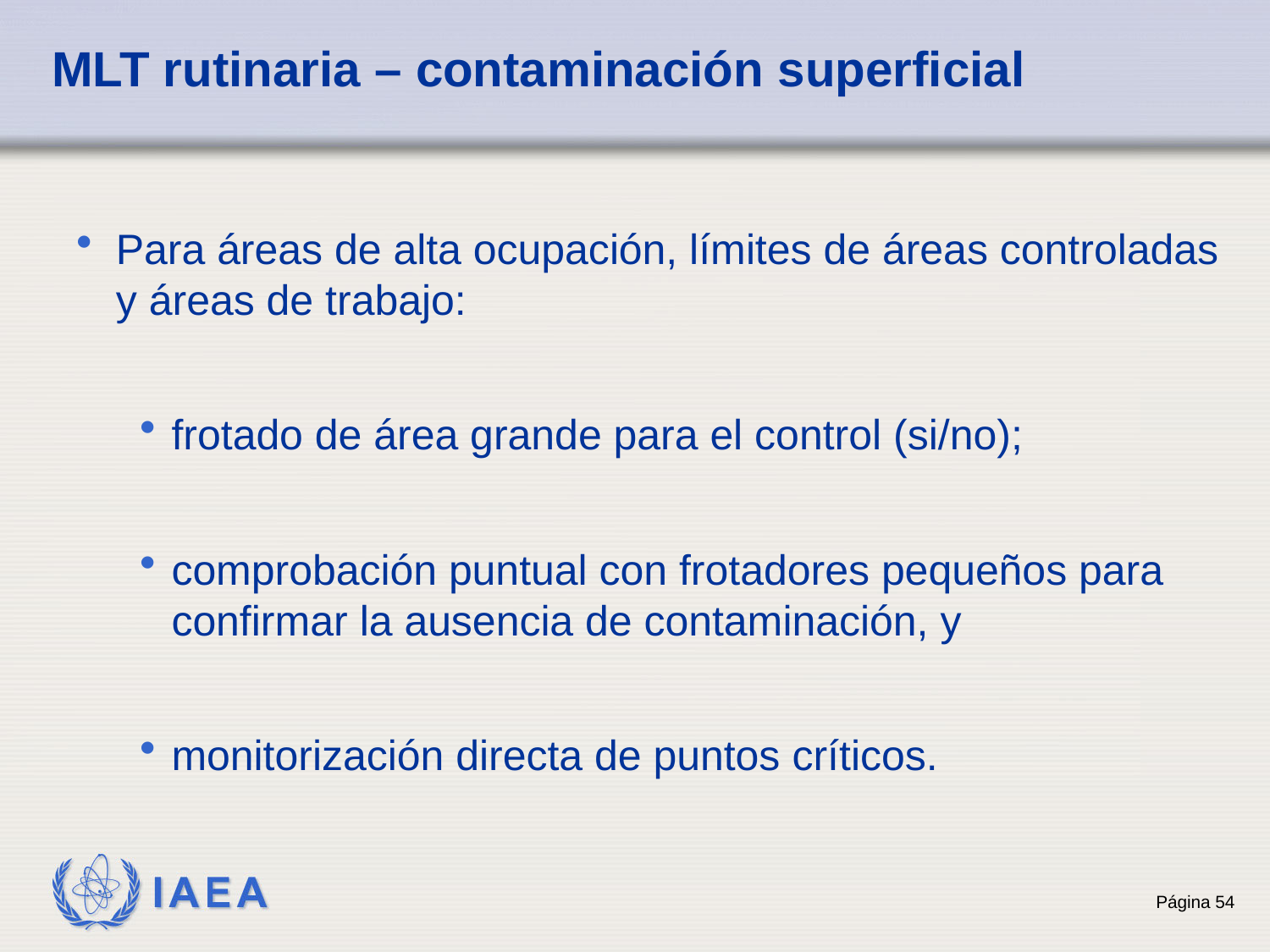

# MLT rutinaria – contaminación superficial

Para áreas de alta ocupación, límites de áreas controladas y áreas de trabajo:

frotado de área grande para el control (si/no);

comprobación puntual con frotadores pequeños para confirmar la ausencia de contaminación, y

monitorización directa de puntos críticos.
54